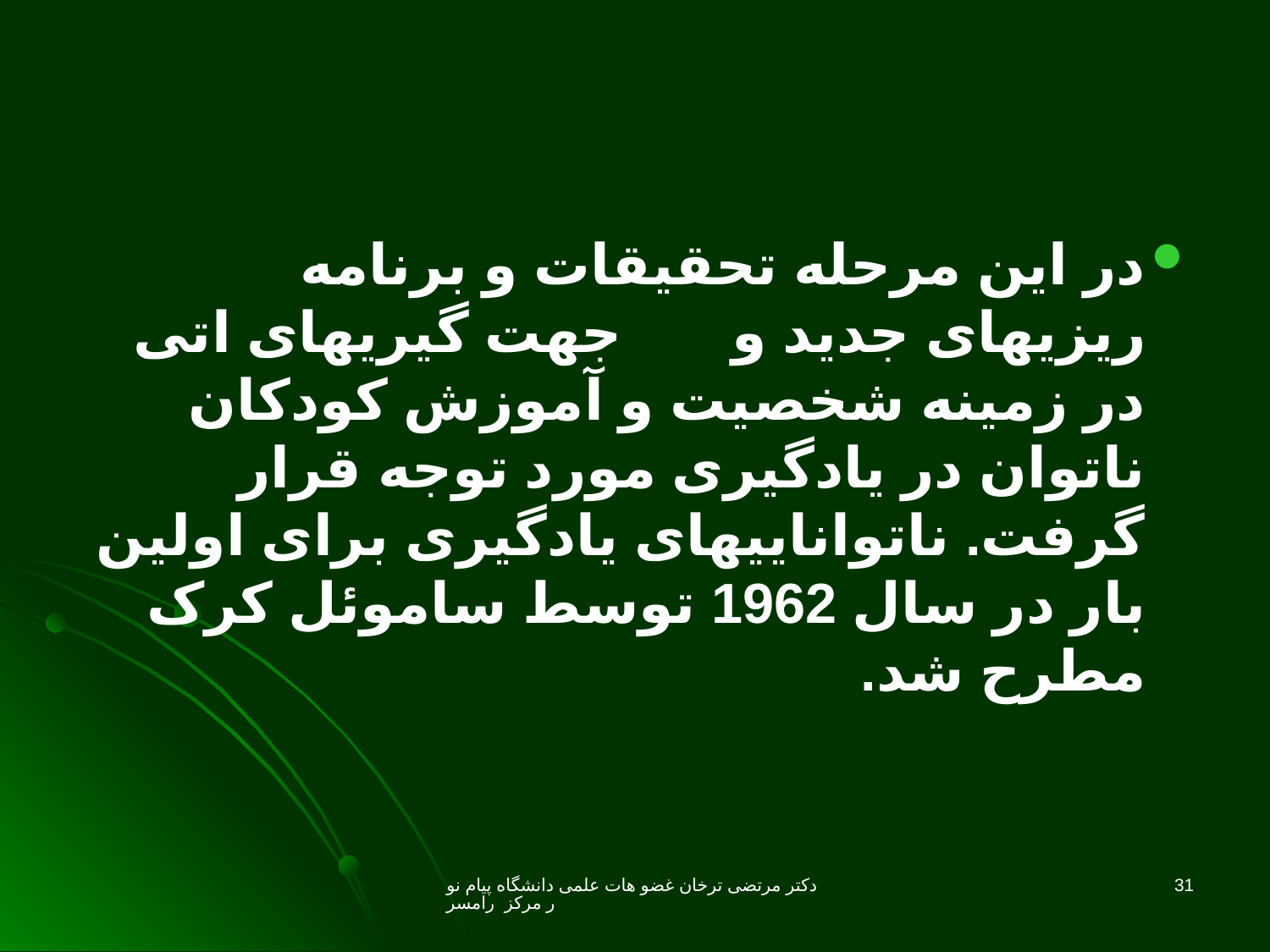

در این مرحله تحقیقات و برنامه ریزیهای جدید و       جهت گیریهای اتی در زمینه شخصیت و آموزش کودکان ناتوان در یادگیری مورد توجه قرار گرفت. ناتواناییهای یادگیری برای اولین بار در سال 1962 توسط ساموئل کرک مطرح شد.
دکتر مرتضی ترخان غضو هات علمی دانشگاه پیام نور مرکز رامسر
31